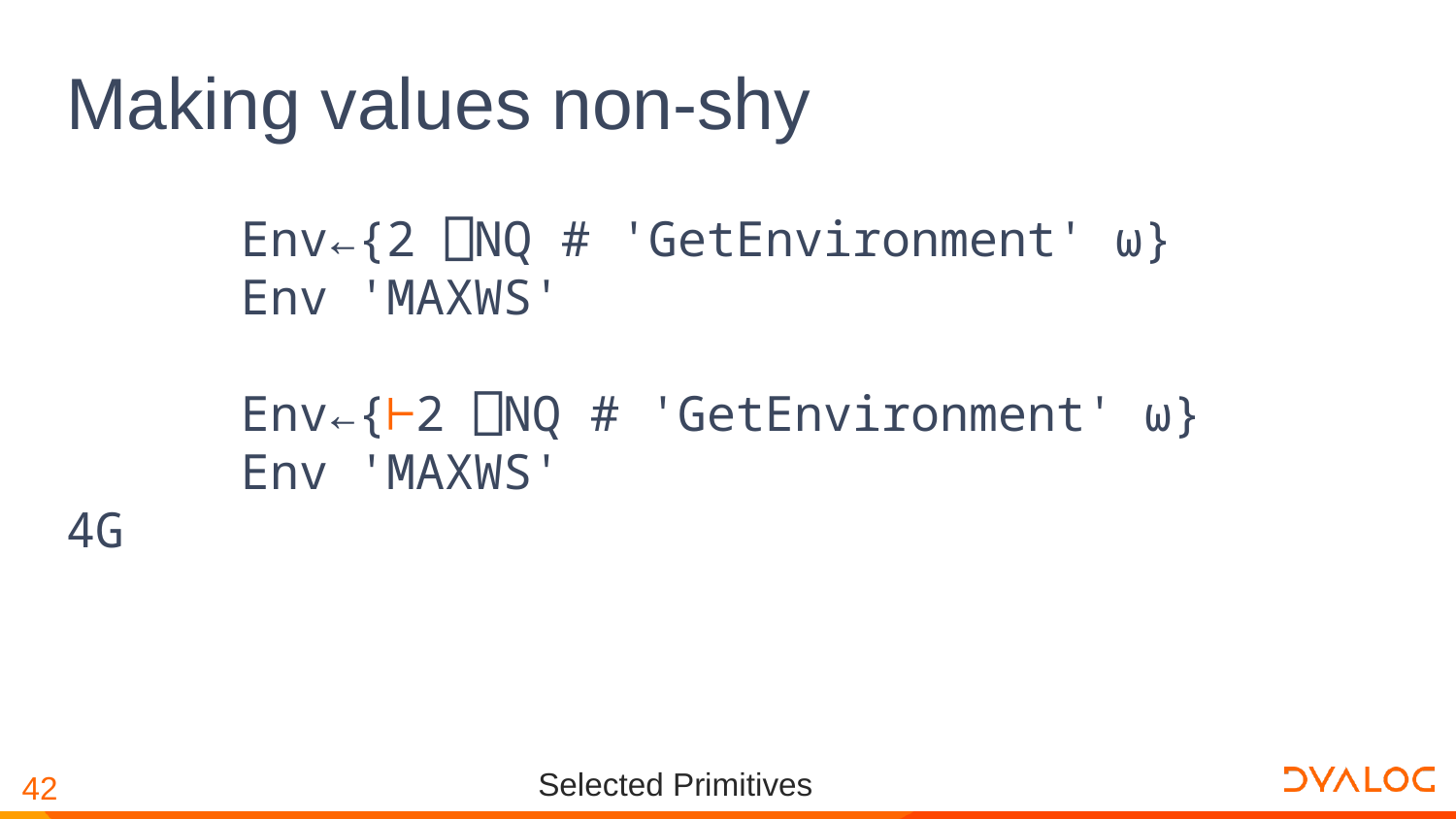

# Making values non-shy
      Env←{2 ⎕NQ # 'GetEnvironment' ⍵}
      Env 'MAXWS'
      Env←{⊢2 ⎕NQ # 'GetEnvironment' ⍵}
      Env 'MAXWS'
4G